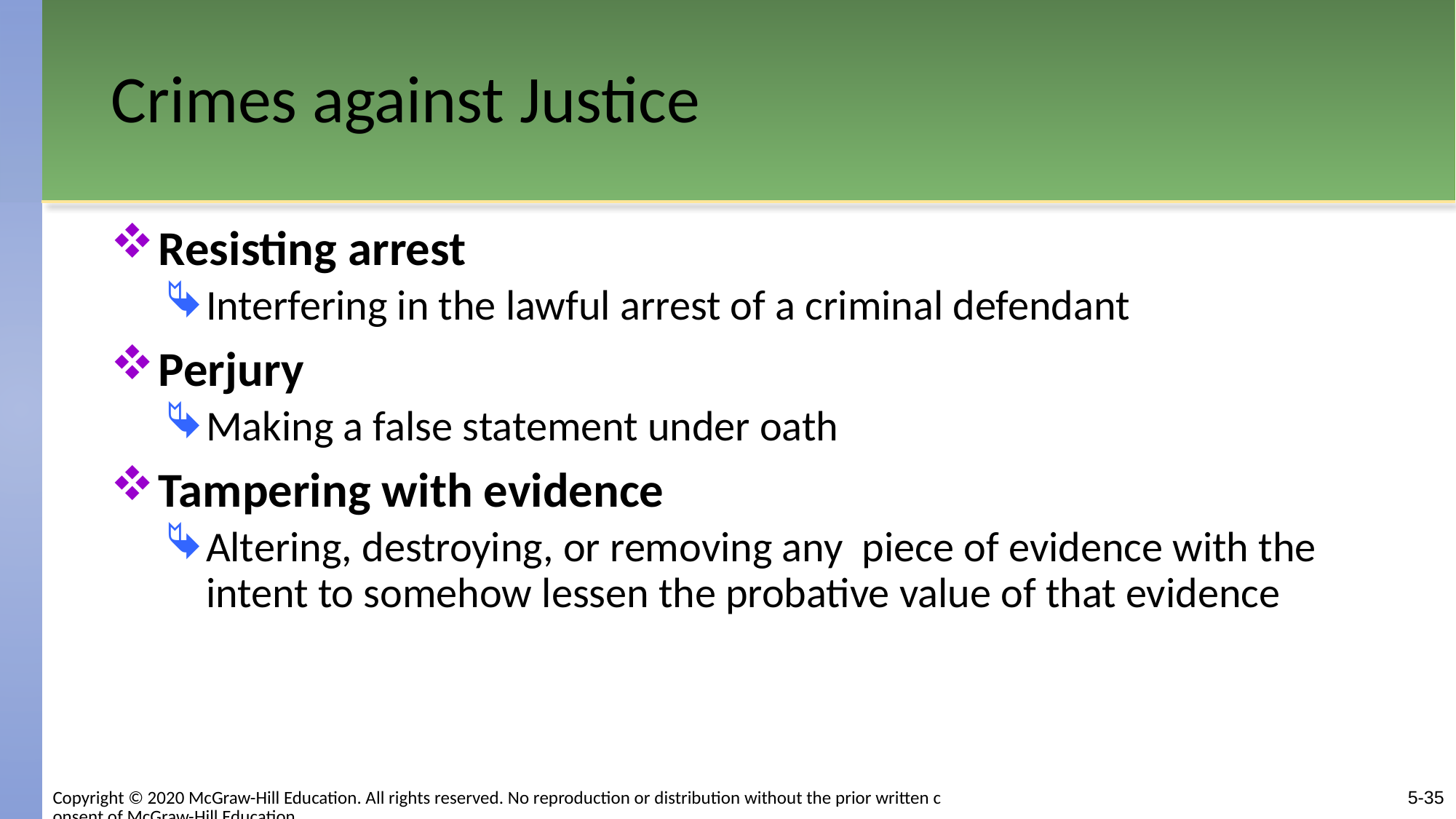

# Crimes against Justice
Resisting arrest
Interfering in the lawful arrest of a criminal defendant
Perjury
Making a false statement under oath
Tampering with evidence
Altering, destroying, or removing any  piece of evidence with the intent to somehow lessen the probative value of that evidence

5-35
Copyright © 2020 McGraw-Hill Education. All rights reserved. No reproduction or distribution without the prior written consent of McGraw-Hill Education.